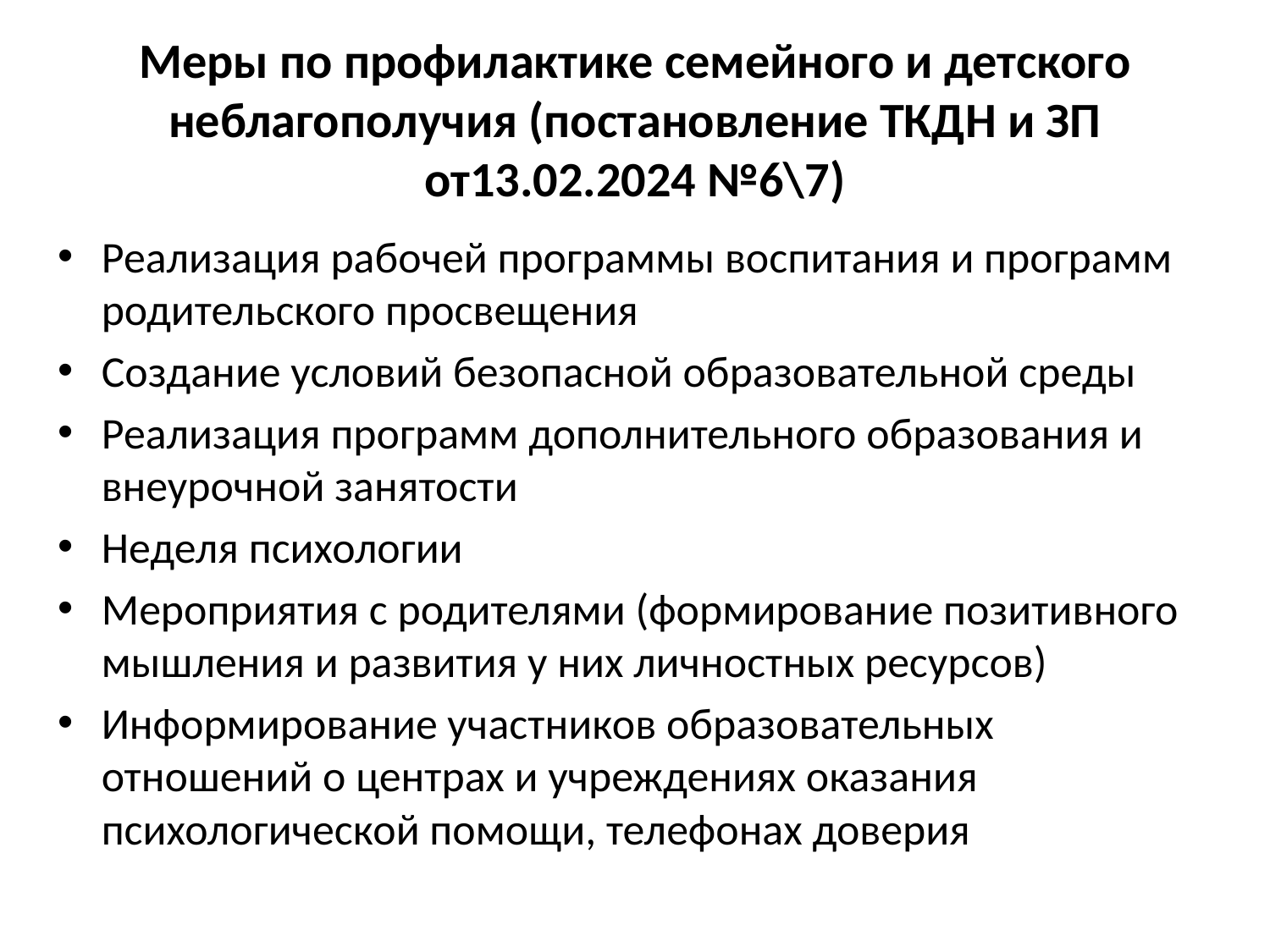

# Меры по профилактике семейного и детского неблагополучия (постановление ТКДН и ЗП от13.02.2024 №6\7)
Реализация рабочей программы воспитания и программ родительского просвещения
Создание условий безопасной образовательной среды
Реализация программ дополнительного образования и внеурочной занятости
Неделя психологии
Мероприятия с родителями (формирование позитивного мышления и развития у них личностных ресурсов)
Информирование участников образовательных отношений о центрах и учреждениях оказания психологической помощи, телефонах доверия